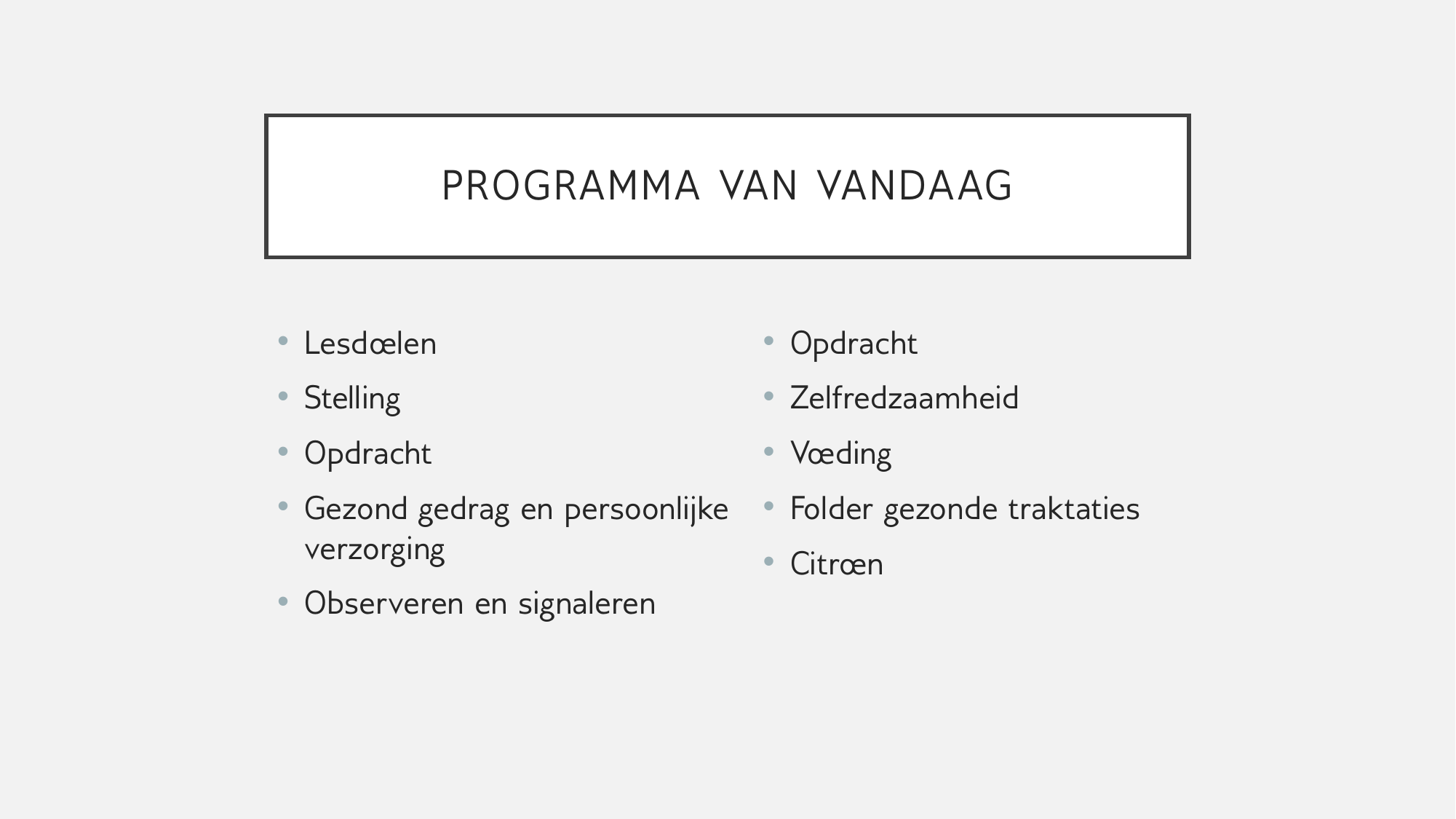

# Programma van vandaag
Lesdoelen
Stelling
Opdracht
Gezond gedrag en persoonlijke verzorging
Observeren en signaleren

Opdracht
Zelfredzaamheid
Voeding
Folder gezonde traktaties
Citroen